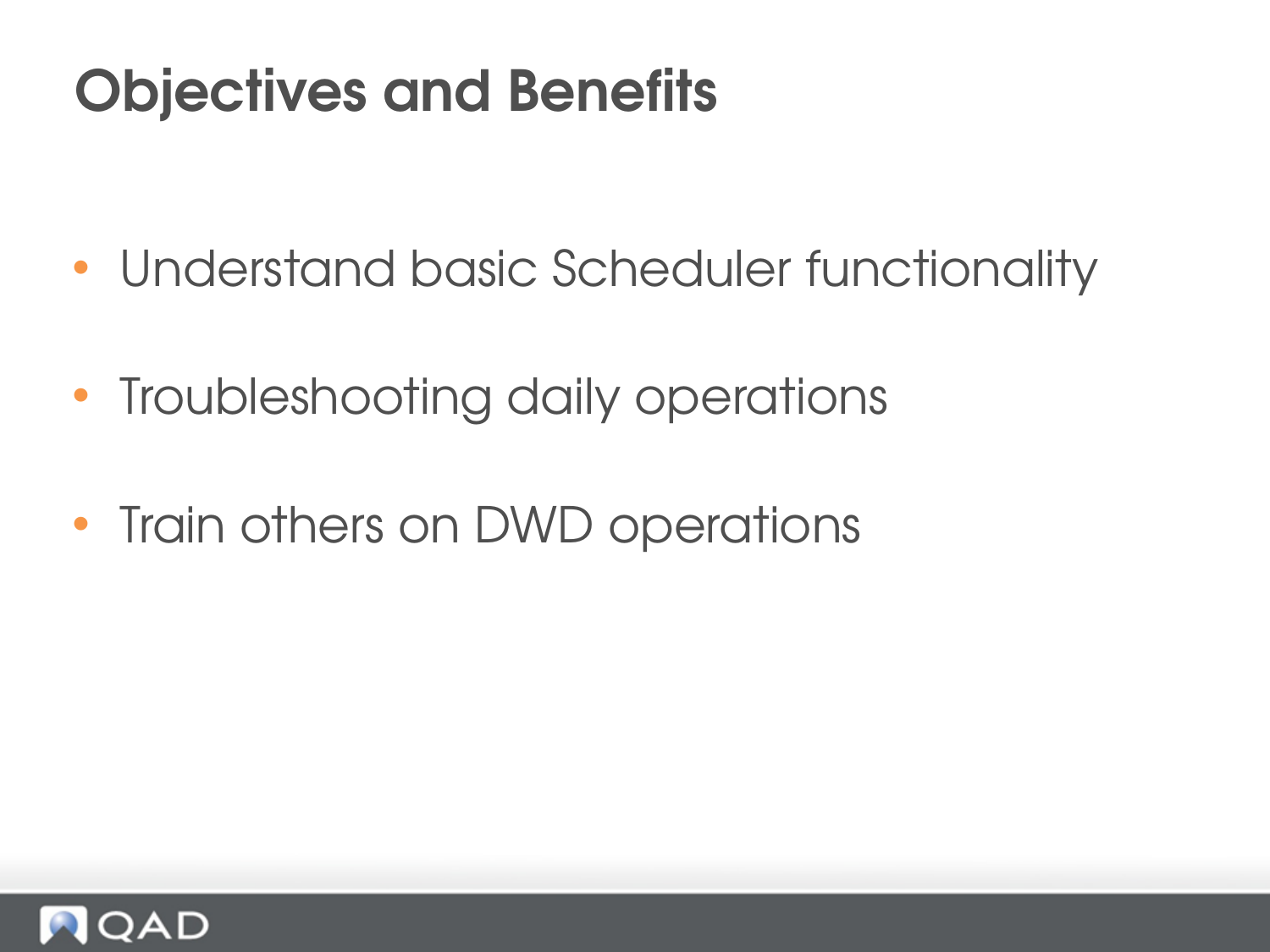

# Objectives and Benefits
Understand basic Scheduler functionality
Troubleshooting daily operations
Train others on DWD operations